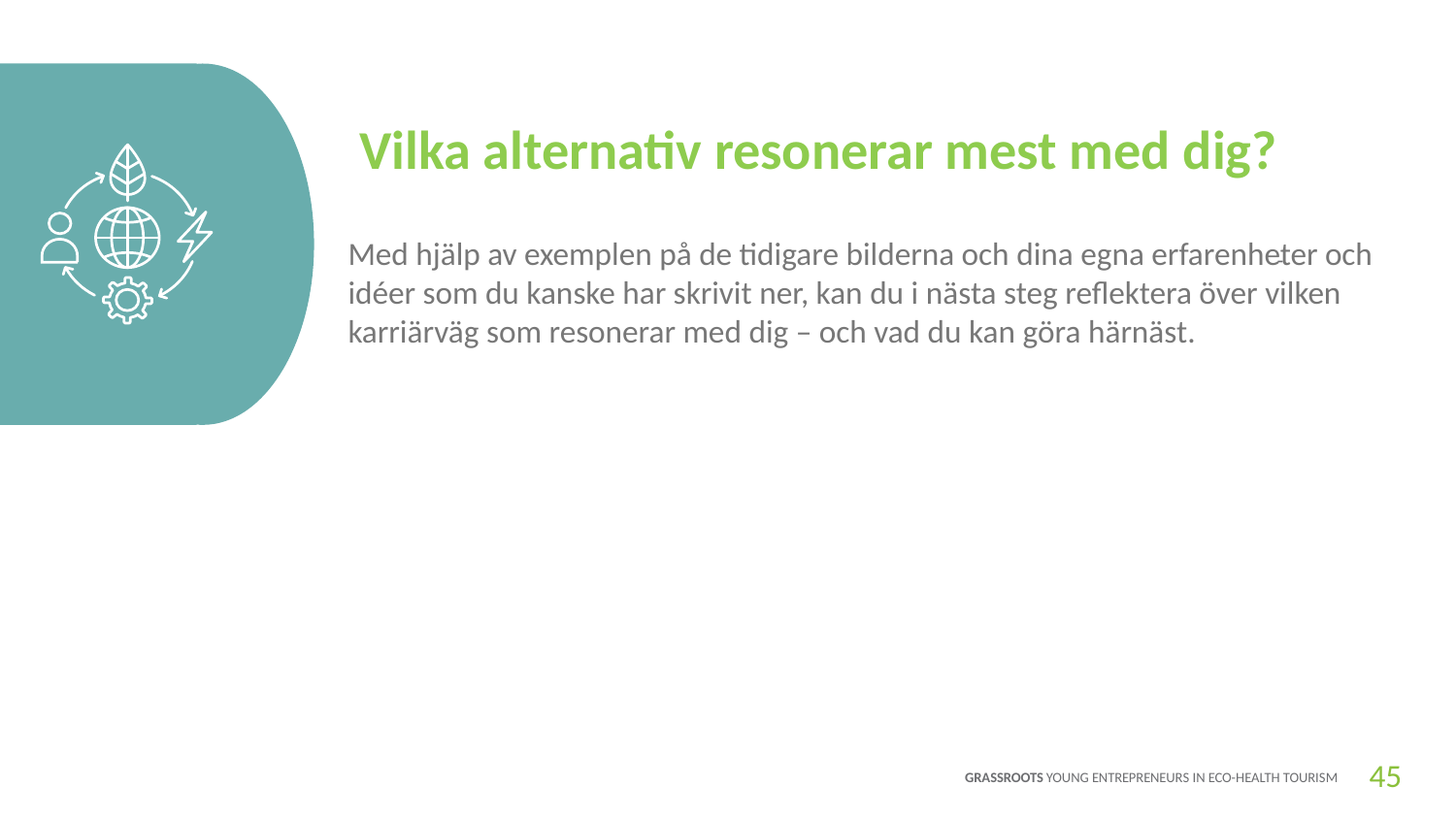

Vilka alternativ resonerar mest med dig?

Med hjälp av exemplen på de tidigare bilderna och dina egna erfarenheter och idéer som du kanske har skrivit ner, kan du i nästa steg reflektera över vilken karriärväg som resonerar med dig – och vad du kan göra härnäst.

-
45